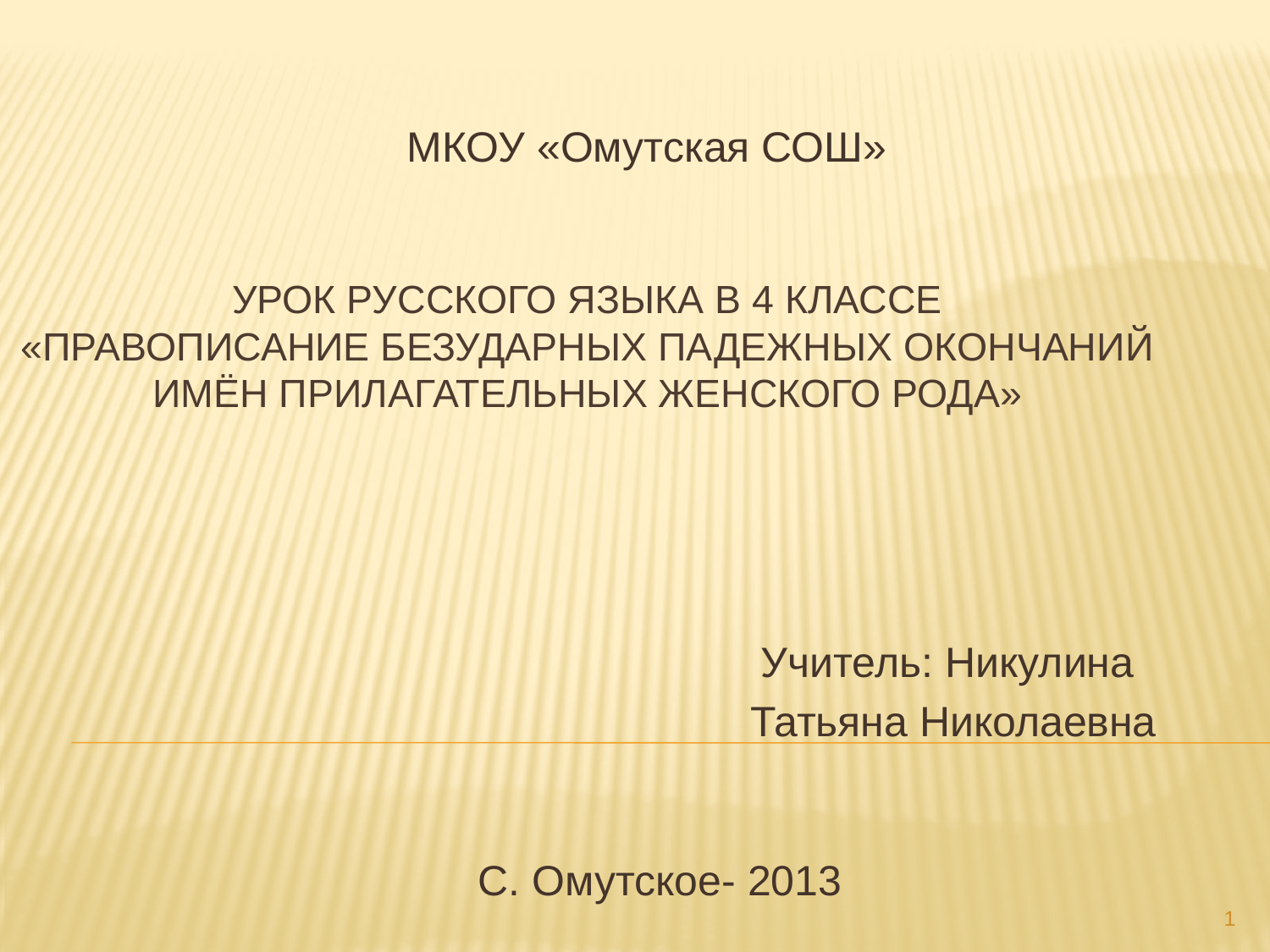

МКОУ «Омутская СОШ»
# Урок русского языка в 4 классе «правописание безударных падежных окончаний имён прилагательных женского рода»
Учитель: Никулина
 Татьяна Николаевна
С. Омутское- 2013
1